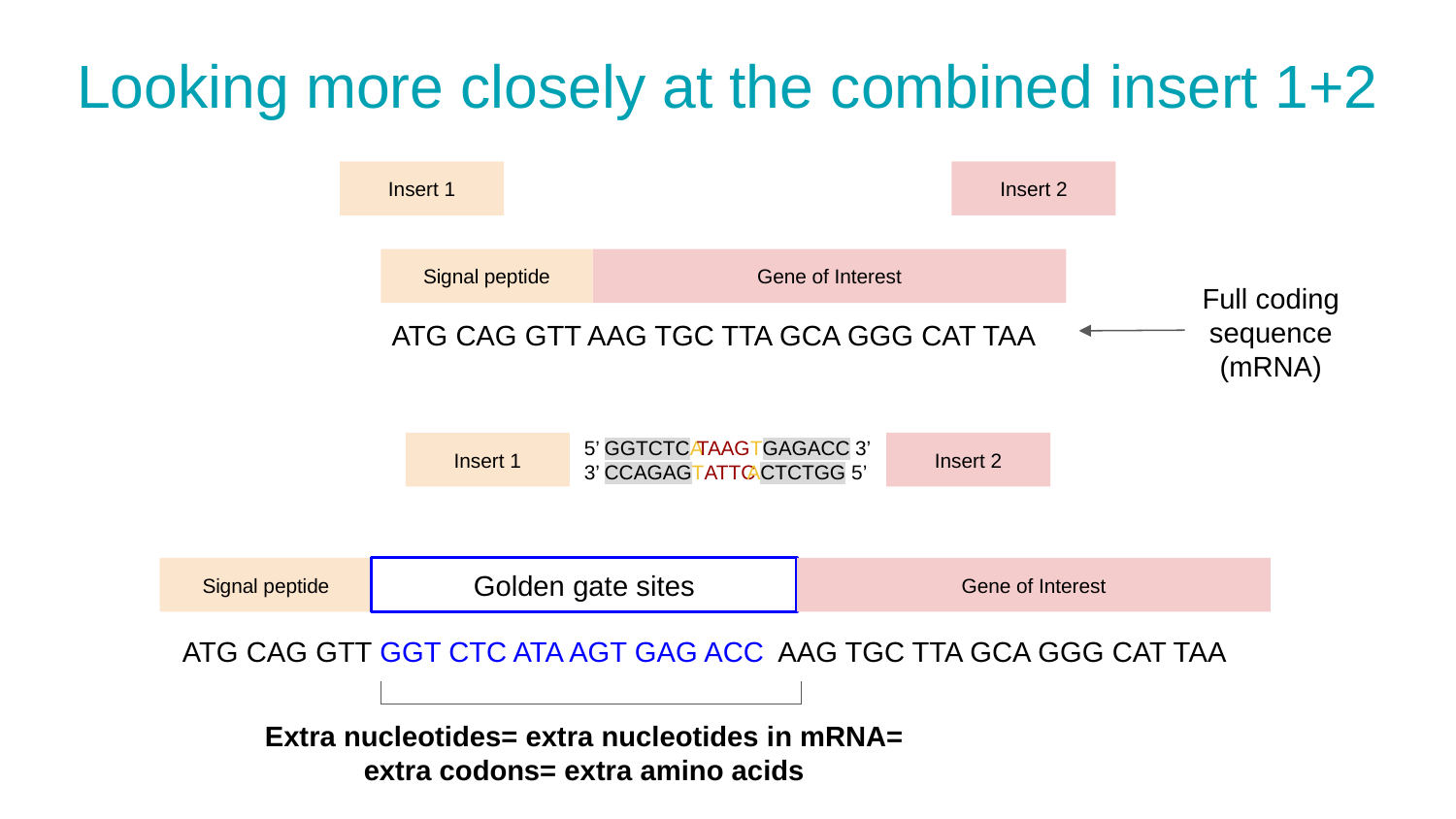

Looking more closely at the combined insert 1+2
Insert 1
Insert 2
Signal peptide
Gene of Interest
Full coding sequence (mRNA)
ATG CAG GTT AAG TGC TTA GCA GGG CAT TAA
   TAAGTGAGACC 3’
            ACTCTGG 5’
Insert 2
5’ GGTCTCA
3’ CCAGAGTATTC
Insert 1
Signal peptide
Golden gate sites
Gene of Interest
ATG CAG GTT GGT CTC ATA AGT GAG ACC  AAG TGC TTA GCA GGG CAT TAA
Extra nucleotides= extra nucleotides in mRNA= extra codons= extra amino acids